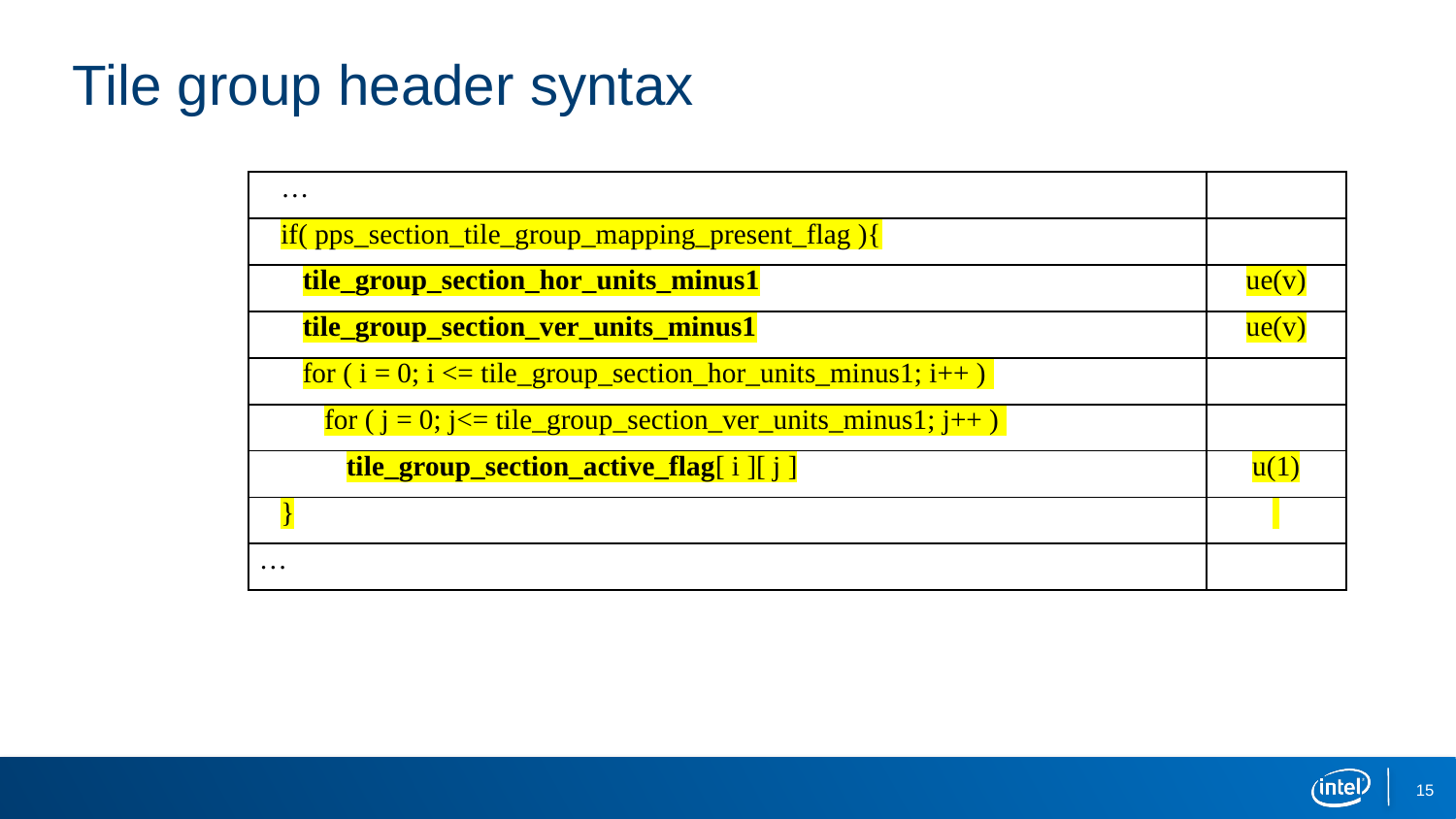

# Tile group header syntax
| … |  |
| --- | --- |
| if( pps\_section\_tile\_group\_mapping\_present\_flag ){ |  |
| tile\_group\_section\_hor\_units\_minus1 | ue(v) |
| tile\_group\_section\_ver\_units\_minus1 | ue(v) |
| for ( i = 0; i <= tile\_group\_section\_hor\_units\_minus1; i++ ) |  |
| for ( j = 0; j<= tile\_group\_section\_ver\_units\_minus1; j++ ) |  |
| tile\_group\_section\_active\_flag[ i ][ j ] | u(1) |
| } |  |
| … |  |
15